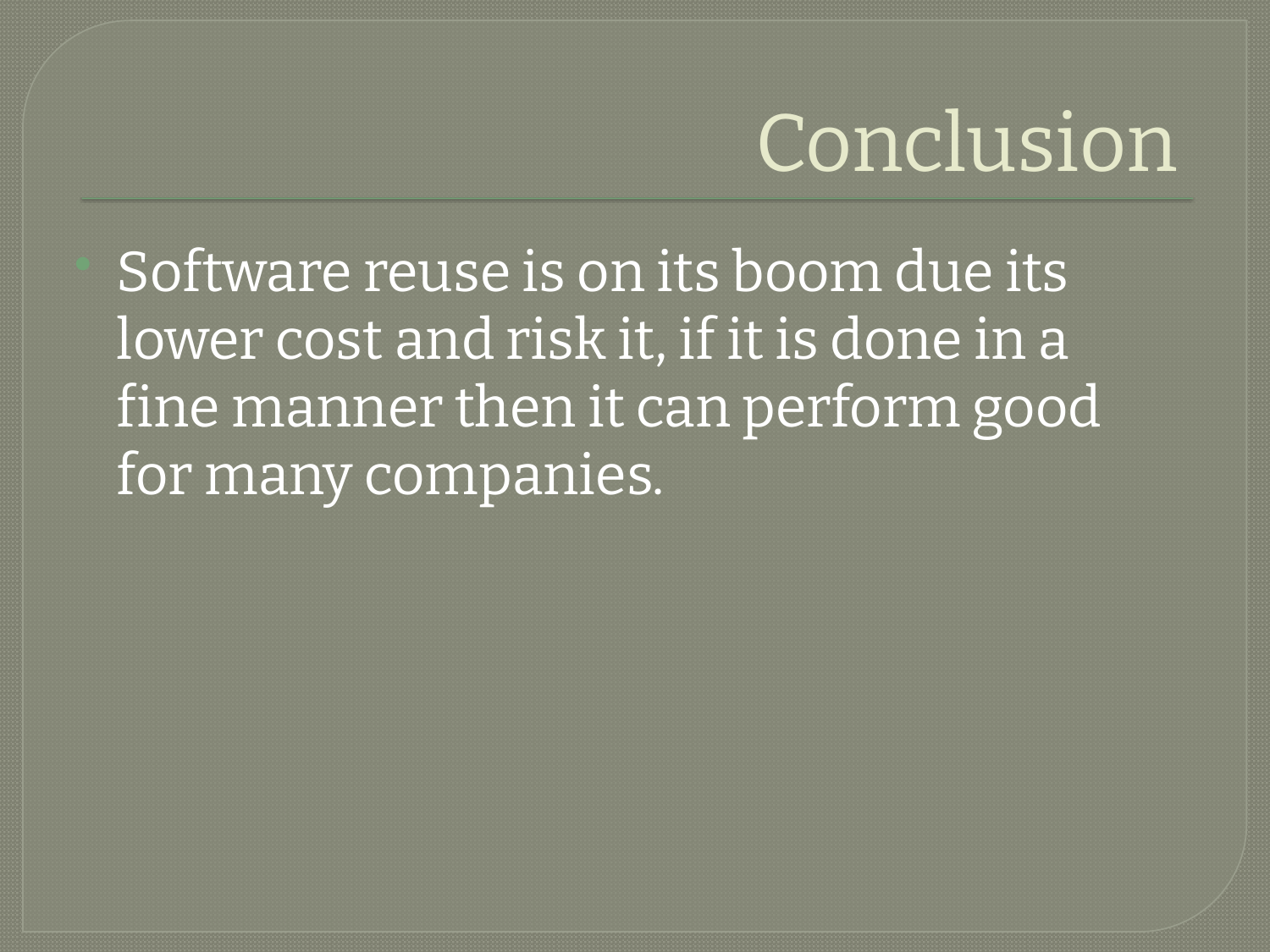

# Conclusion
Software reuse is on its boom due its lower cost and risk it, if it is done in a fine manner then it can perform good for many companies.